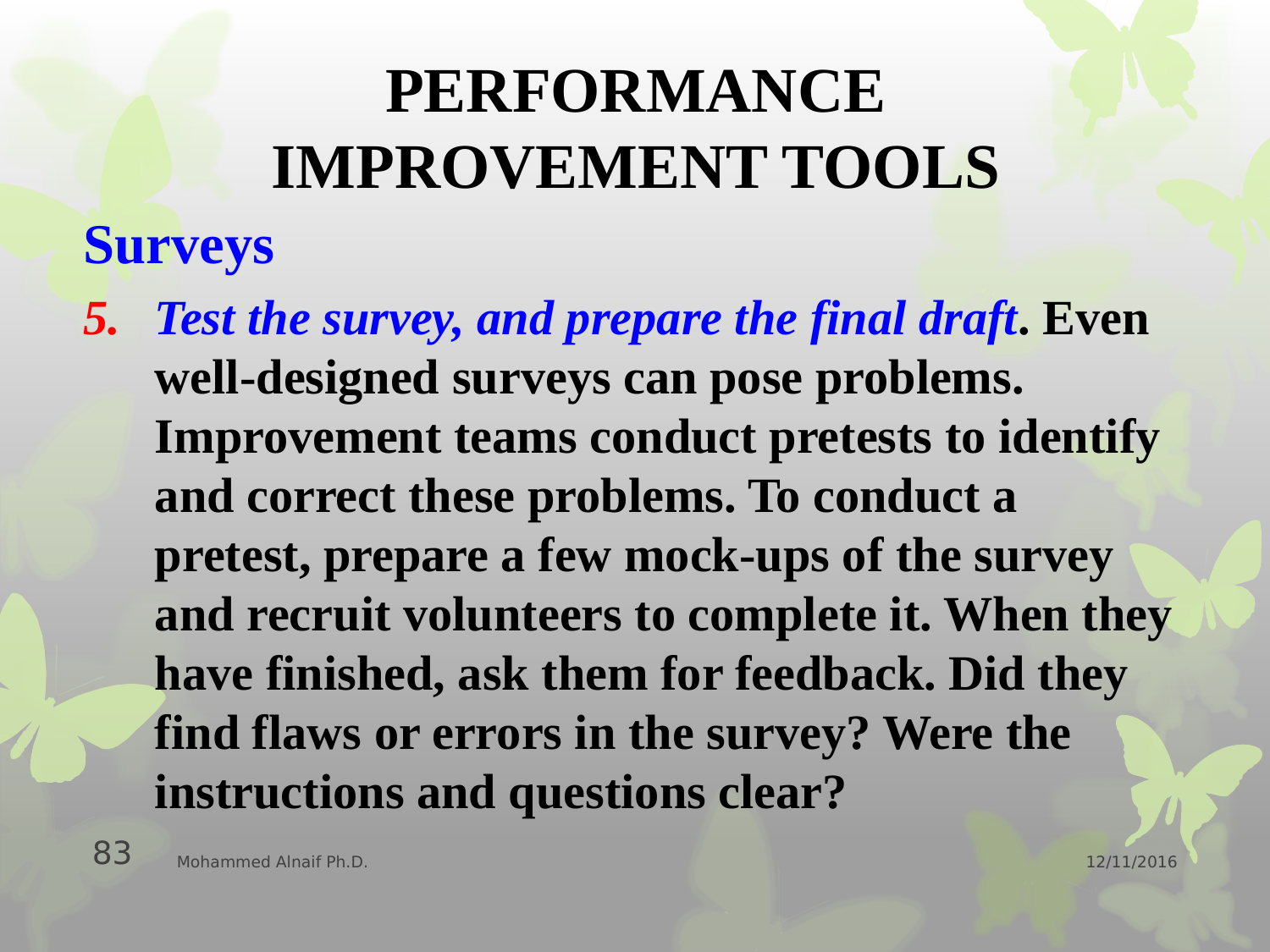

PERFORMANCE IMPROVEMENT TOOLS
Surveys
Test the survey, and prepare the final draft. Even well-designed surveys can pose problems. Improvement teams conduct pretests to identify and correct these problems. To conduct a pretest, prepare a few mock-ups of the survey and recruit volunteers to complete it. When they have finished, ask them for feedback. Did they find flaws or errors in the survey? Were the instructions and questions clear?
83
Mohammed Alnaif Ph.D.
12/11/2016